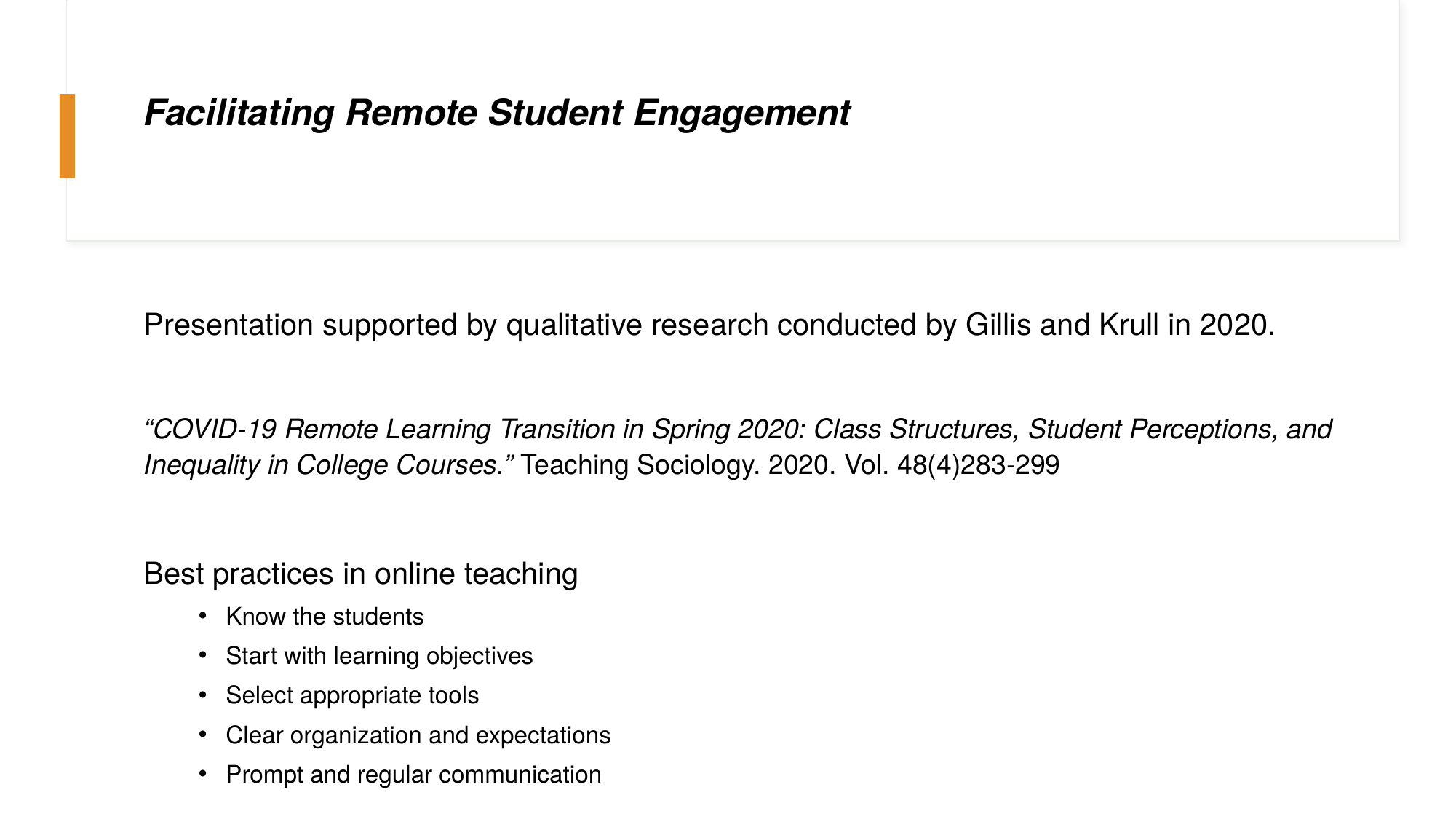

# Facilitating Remote Student Engagement
Presentation supported by qualitative research conducted by Gillis and Krull in 2020.

“COVID-19 Remote Learning Transition in Spring 2020: Class Structures, Student Perceptions, and Inequality in College Courses.” Teaching Sociology. 2020. Vol. 48(4)283-299

Best practices in online teaching
Know the students
Start with learning objectives
Select appropriate tools
Clear organization and expectations
Prompt and regular communication